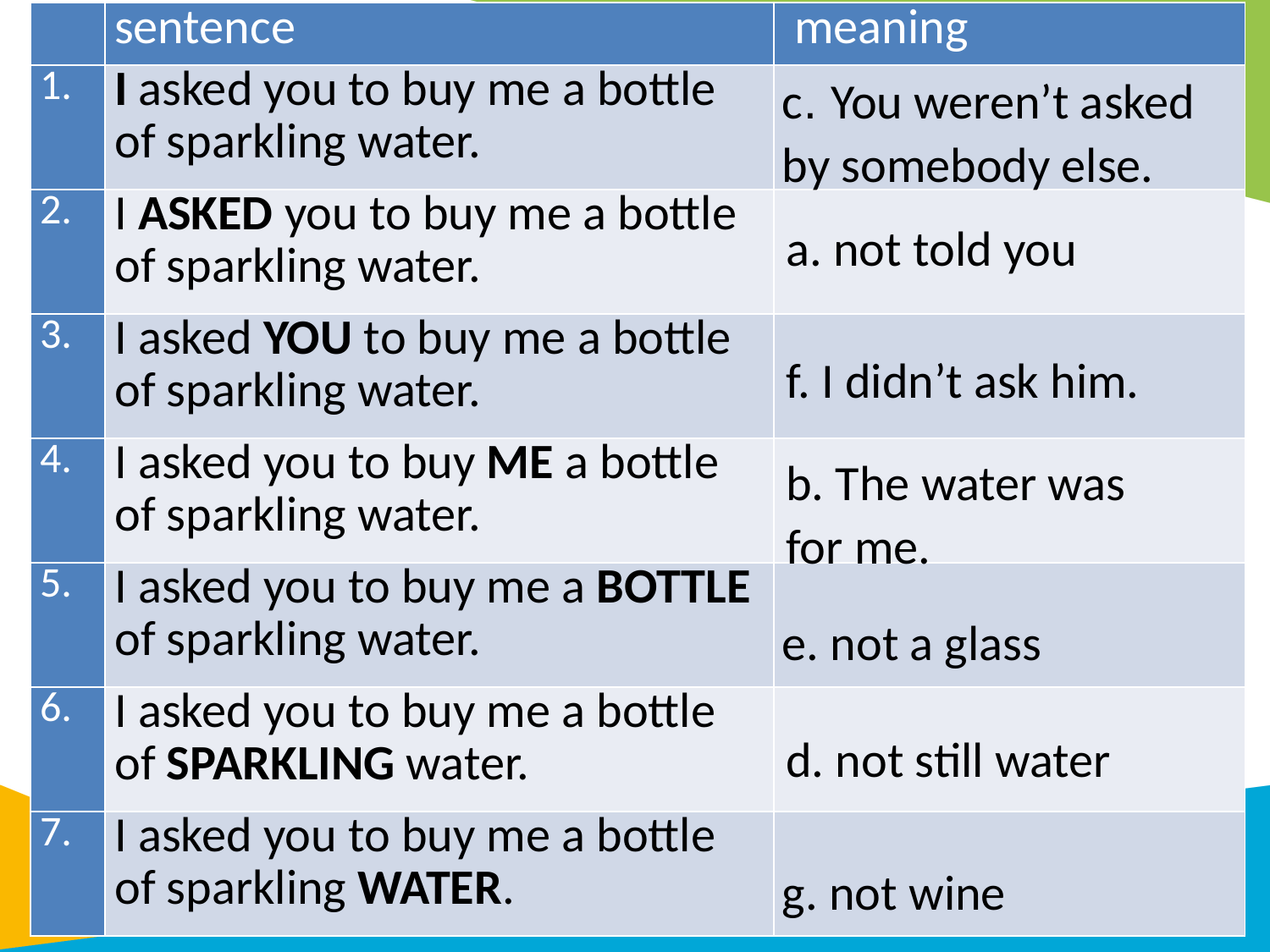

|  | sentence | meaning |
| --- | --- | --- |
| 1. | I asked you to buy me a bottle of sparkling water. |  |
| 2. | I ASKED you to buy me a bottle of sparkling water. |  |
| 3. | I asked YOU to buy me a bottle of sparkling water. |  |
| 4. | I asked you to buy ME a bottle of sparkling water. |  |
| 5. | I asked you to buy me a BOTTLE of sparkling water. |  |
| 6. | I asked you to buy me a bottle of SPARKLING water. |  |
| 7. | I asked you to buy me a bottle of sparkling WATER. |  |
c. You weren’t asked by somebody else.
a. not told you
f. I didn’t ask him.
b. The water was for me.
e. not a glass
d. not still water
g. not wine